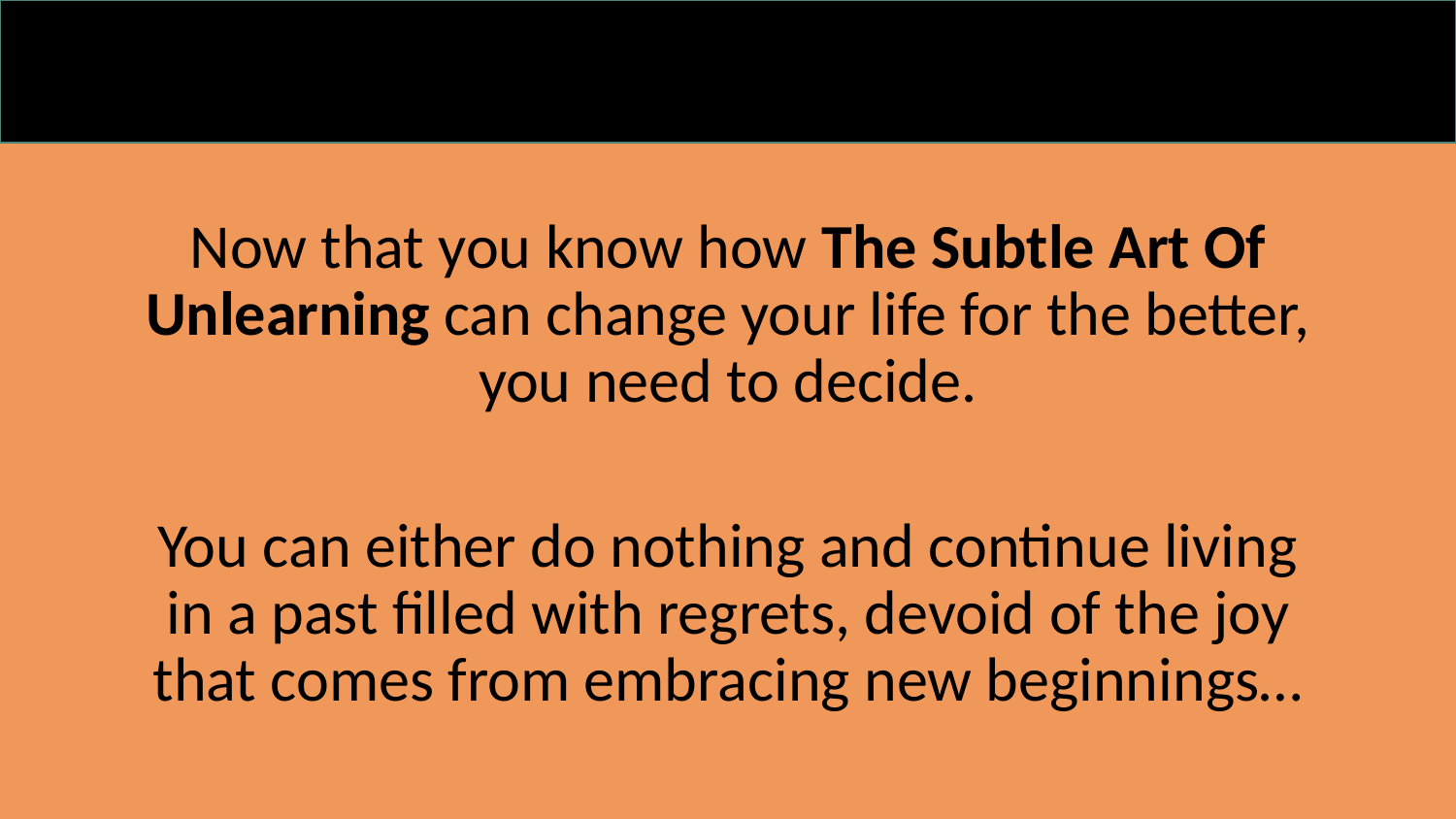

Now that you know how The Subtle Art Of Unlearning can change your life for the better, you need to decide.

You can either do nothing and continue living in a past filled with regrets, devoid of the joy that comes from embracing new beginnings…